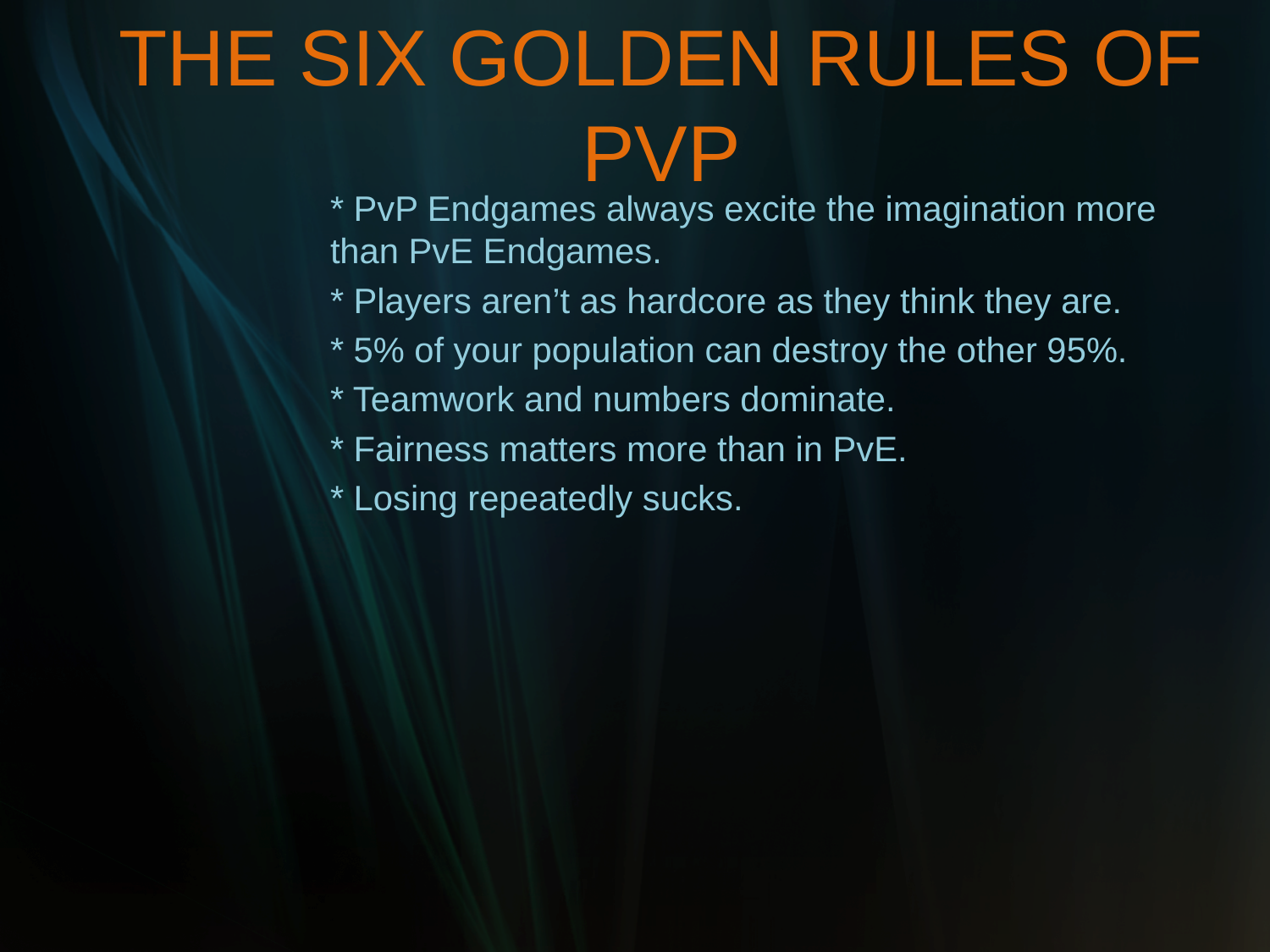

# THE SIX GOLDEN RULES OF PVP
* PvP Endgames always excite the imagination more than PvE Endgames.
* Players aren’t as hardcore as they think they are.
* 5% of your population can destroy the other 95%.
* Teamwork and numbers dominate.
* Fairness matters more than in PvE.
* Losing repeatedly sucks.